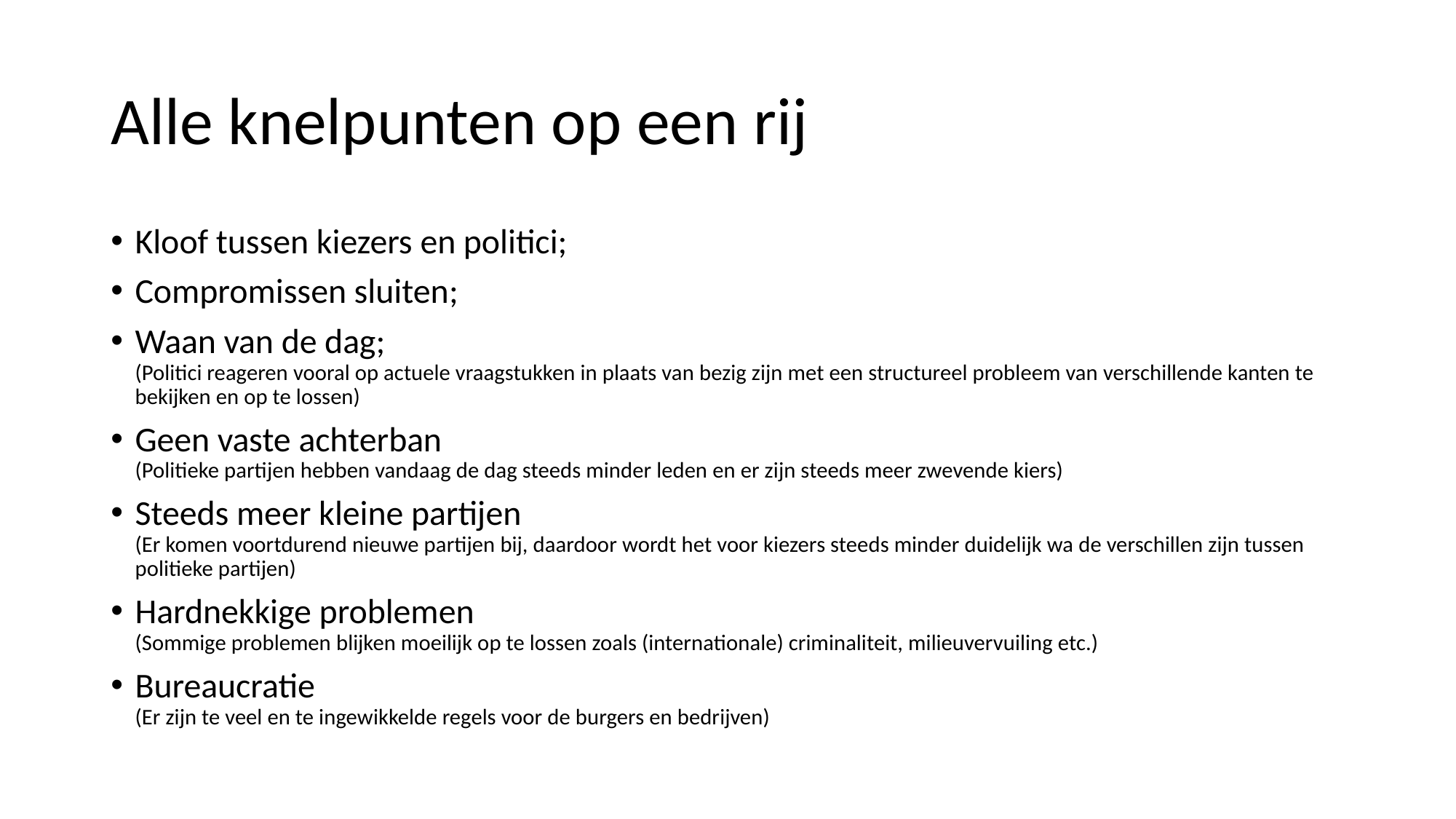

# Alle knelpunten op een rij
Kloof tussen kiezers en politici;
Compromissen sluiten;
Waan van de dag;
(Politici reageren vooral op actuele vraagstukken in plaats van bezig zijn met een structureel probleem van verschillende kanten te bekijken en op te lossen)
Geen vaste achterban
(Politieke partijen hebben vandaag de dag steeds minder leden en er zijn steeds meer zwevende kiers)
Steeds meer kleine partijen
(Er komen voortdurend nieuwe partijen bij, daardoor wordt het voor kiezers steeds minder duidelijk wa de verschillen zijn tussen politieke partijen)
Hardnekkige problemen
(Sommige problemen blijken moeilijk op te lossen zoals (internationale) criminaliteit, milieuvervuiling etc.)
Bureaucratie
(Er zijn te veel en te ingewikkelde regels voor de burgers en bedrijven)